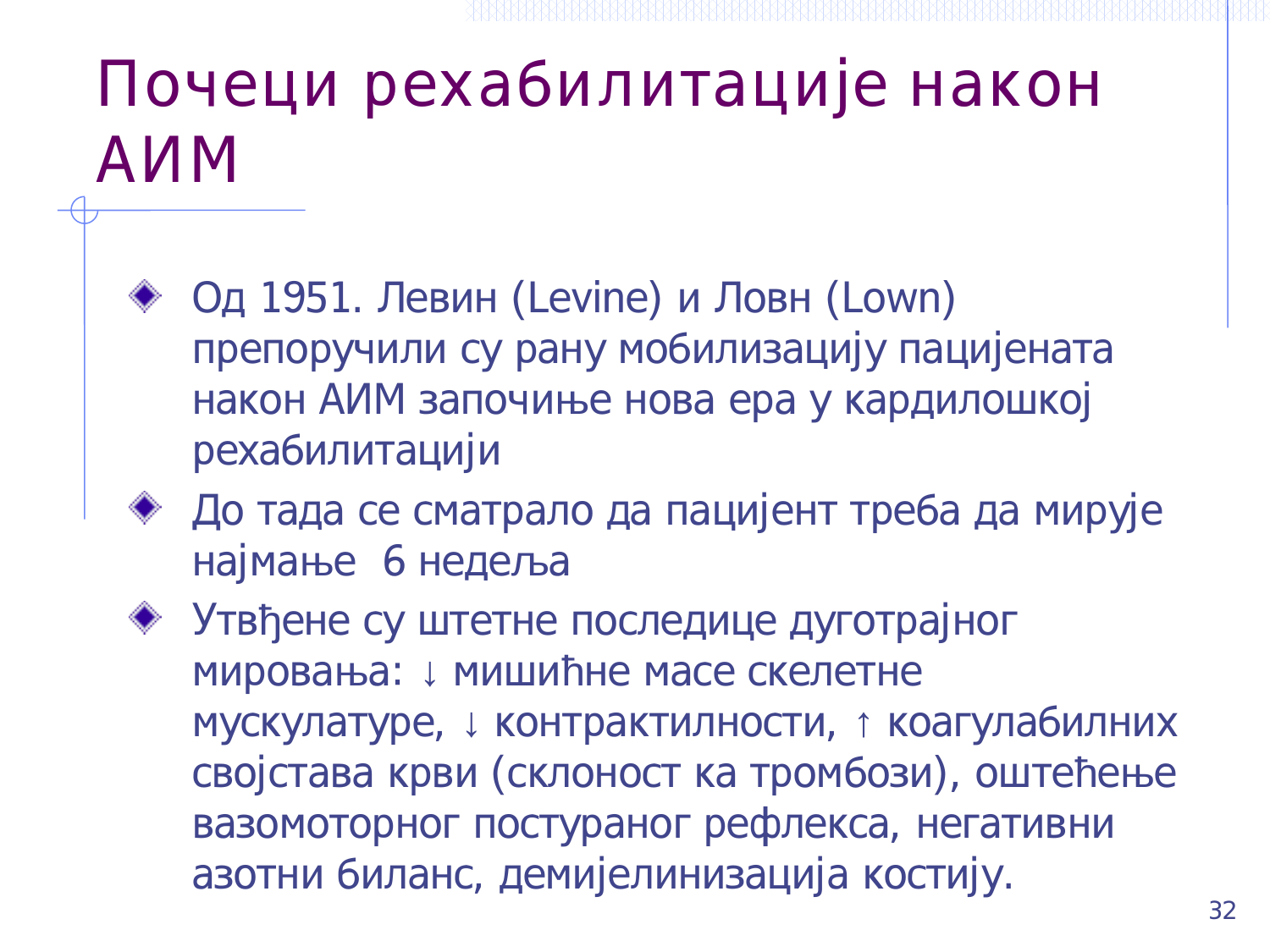

# Почеци рехабилитације након АИМ
Од 1951. Левин (Levine) и Ловн (Lown) препоручили су рану мобилизацију пацијената након АИМ започиње нова ера у кардилошкој рехабилитацији
До тада се сматрало да пацијент треба да мирује најмање  6 недеља
Утвђене су штетне последице дуготрајног мировања: ↓ мишићне масе скелетне мускулатуре, ↓ контрактилности, ↑ коагулабилних својстава крви (склоност ка тромбози), оштећење вазомоторног постураног рефлекса, негативни азотни биланс, демијелинизација костију.
32